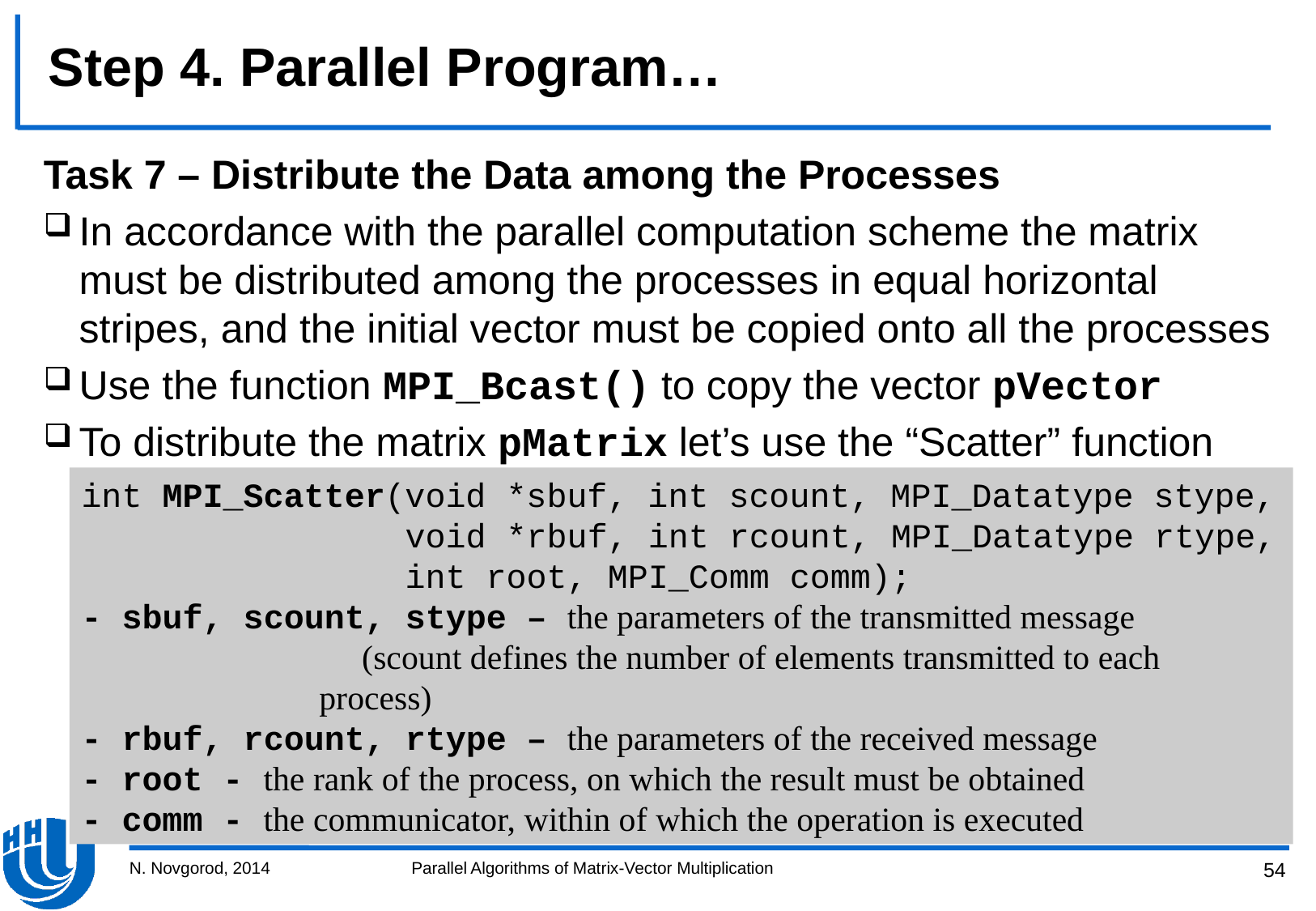

# Step 4. Parallel Program…
Task 7 – Distribute the Data among the Processes
In accordance with the parallel computation scheme the matrix must be distributed among the processes in equal horizontal stripes, and the initial vector must be copied onto all the processes
Use the function MPI_Bcast() to copy the vector pVector
To distribute the matrix pMatrix let’s use the “Scatter” function
int MPI_Scatter(void *sbuf, int scount, MPI_Datatype stype,
                void *rbuf, int rcount, MPI_Datatype rtype,
                int root, MPI_Comm comm);
- sbuf, scount, stype – the parameters of the transmitted message
                                 (scount defines the number of elements transmitted to each process)
- rbuf, rcount, rtype – the parameters of the received message
- root - the rank of the process, on which the result must be obtained
- comm - the communicator, within of which the operation is executed
N. Novgorod, 2014
Parallel Algorithms of Matrix-Vector Multiplication
54